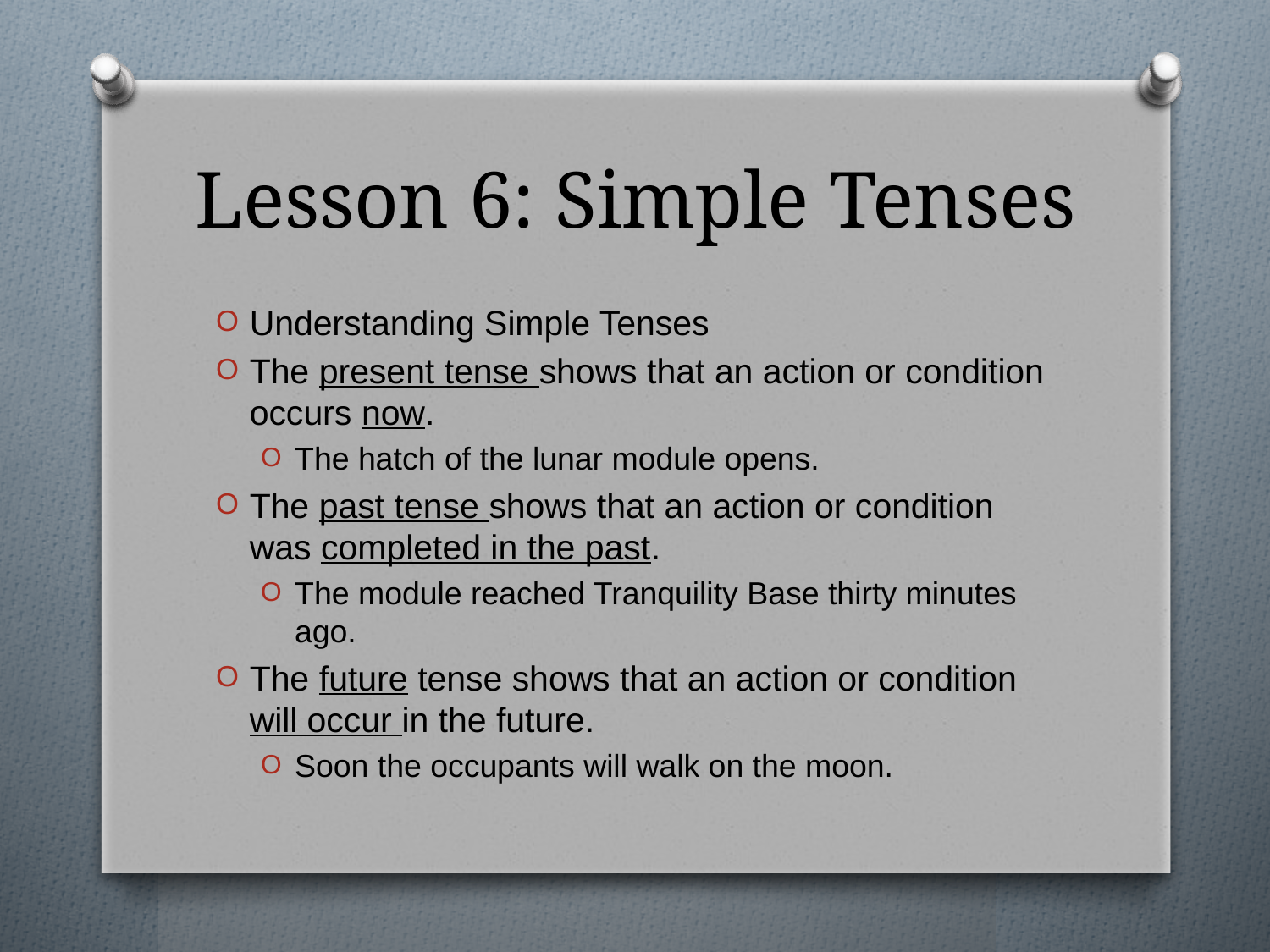

# Lesson 6: Simple Tenses
Understanding Simple Tenses
The present tense shows that an action or condition occurs now.
The hatch of the lunar module opens.
The past tense shows that an action or condition was completed in the past.
The module reached Tranquility Base thirty minutes ago.
The future tense shows that an action or condition will occur in the future.
Soon the occupants will walk on the moon.